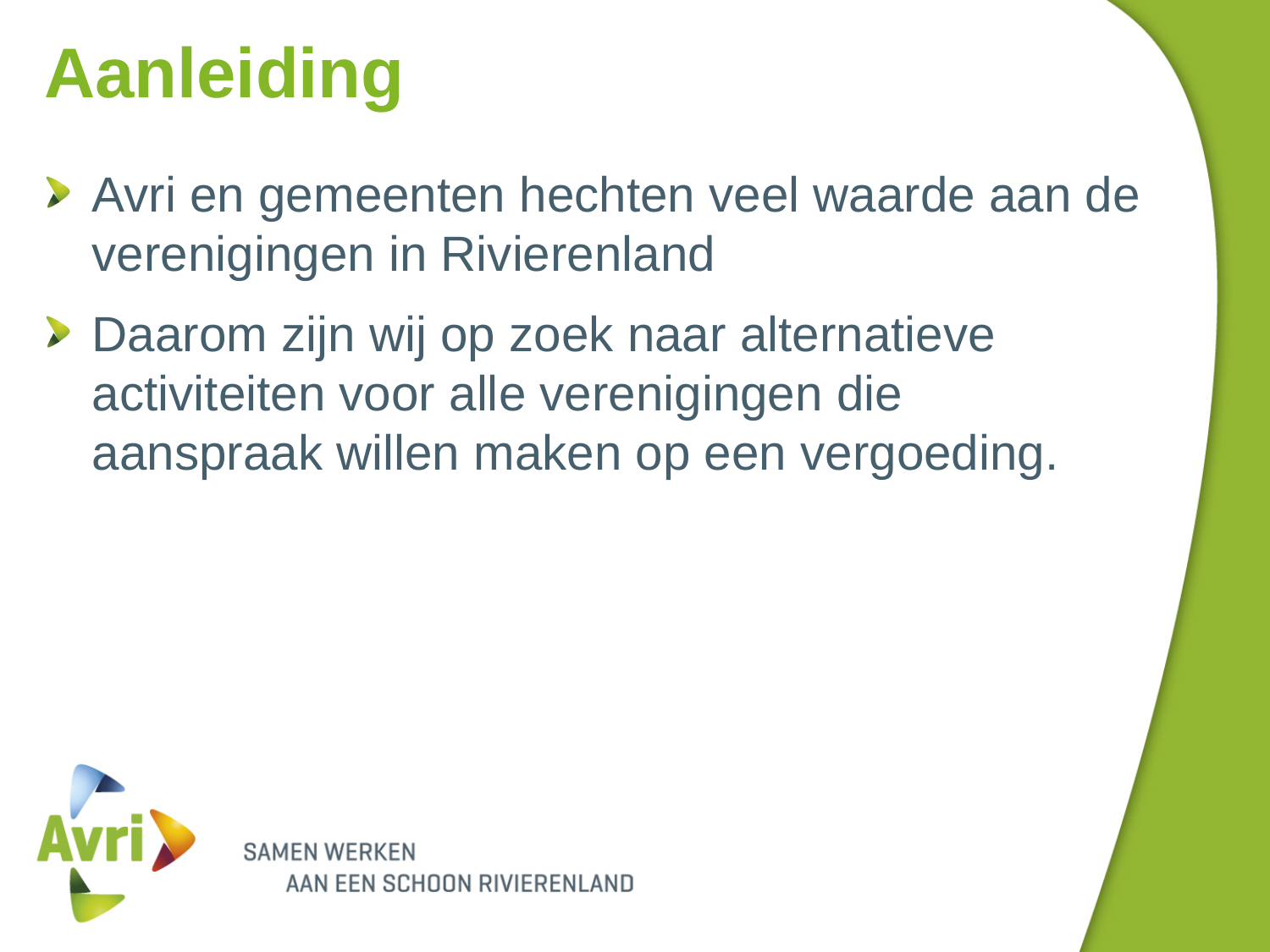

# Aanleiding
Avri en gemeenten hechten veel waarde aan de verenigingen in Rivierenland
Daarom zijn wij op zoek naar alternatieve activiteiten voor alle verenigingen die aanspraak willen maken op een vergoeding.